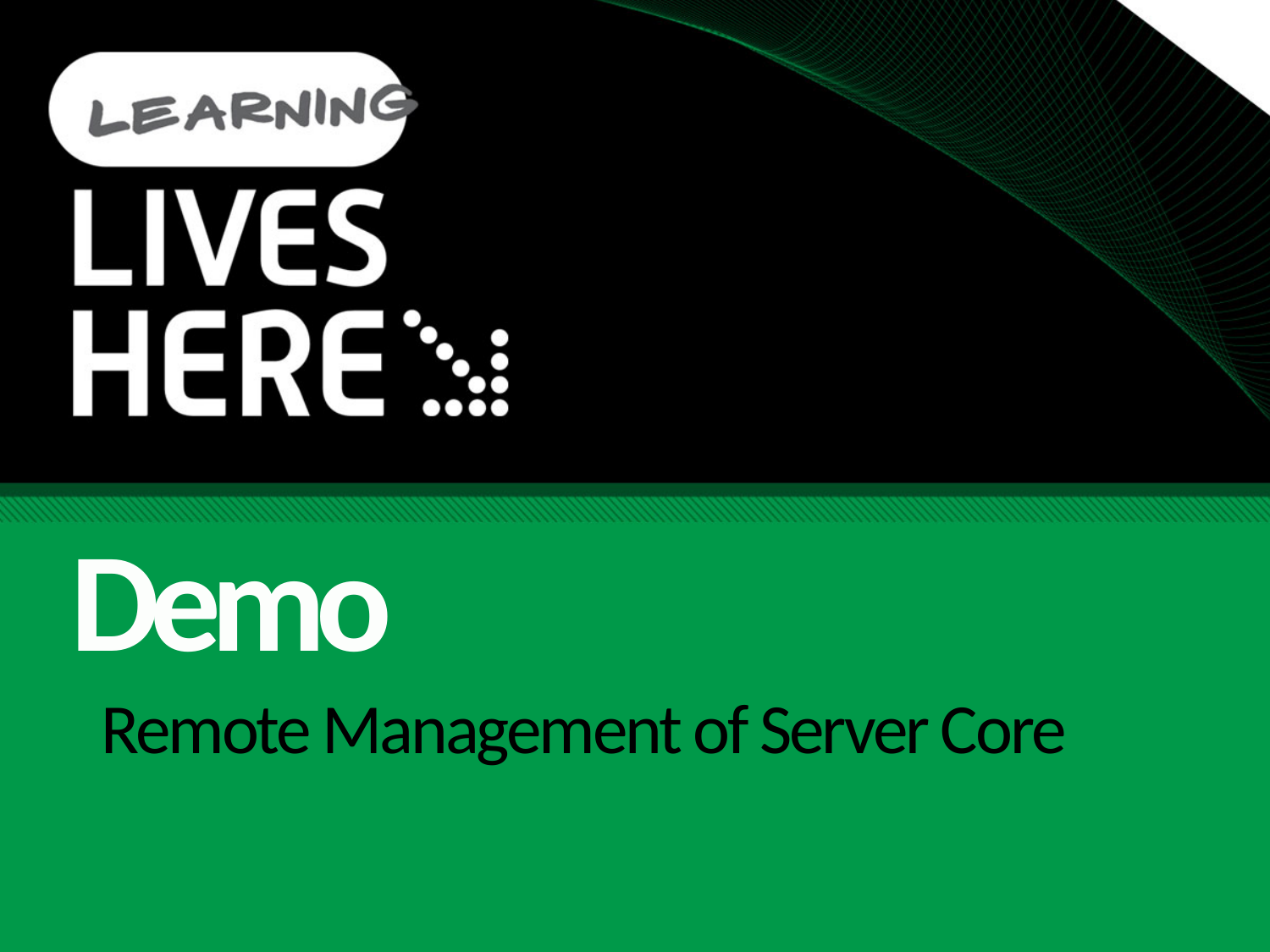

Demo
# Remote Management of Server Core